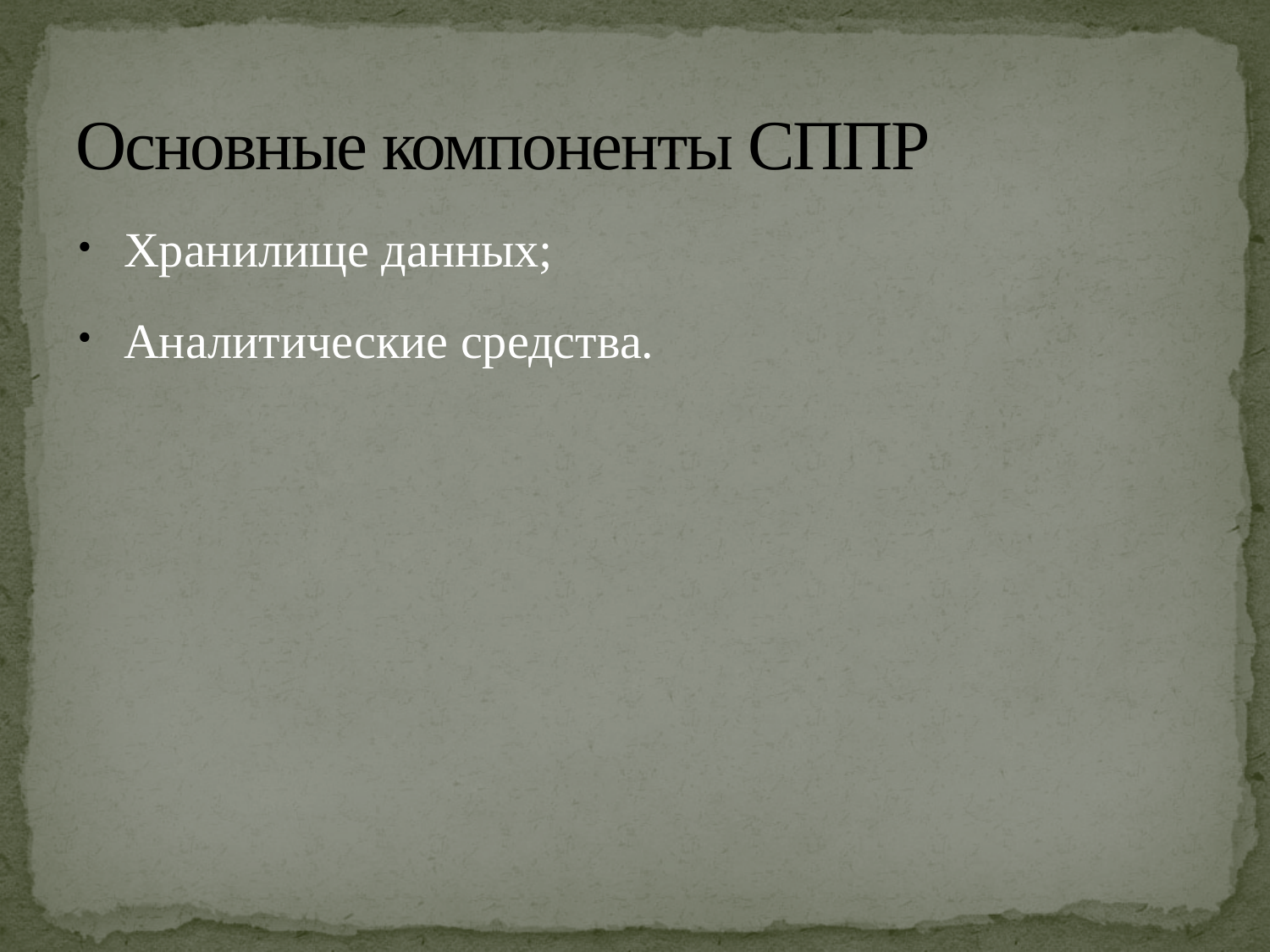

# Основные компоненты СППР
Хранилище данных;
Аналитические средства.